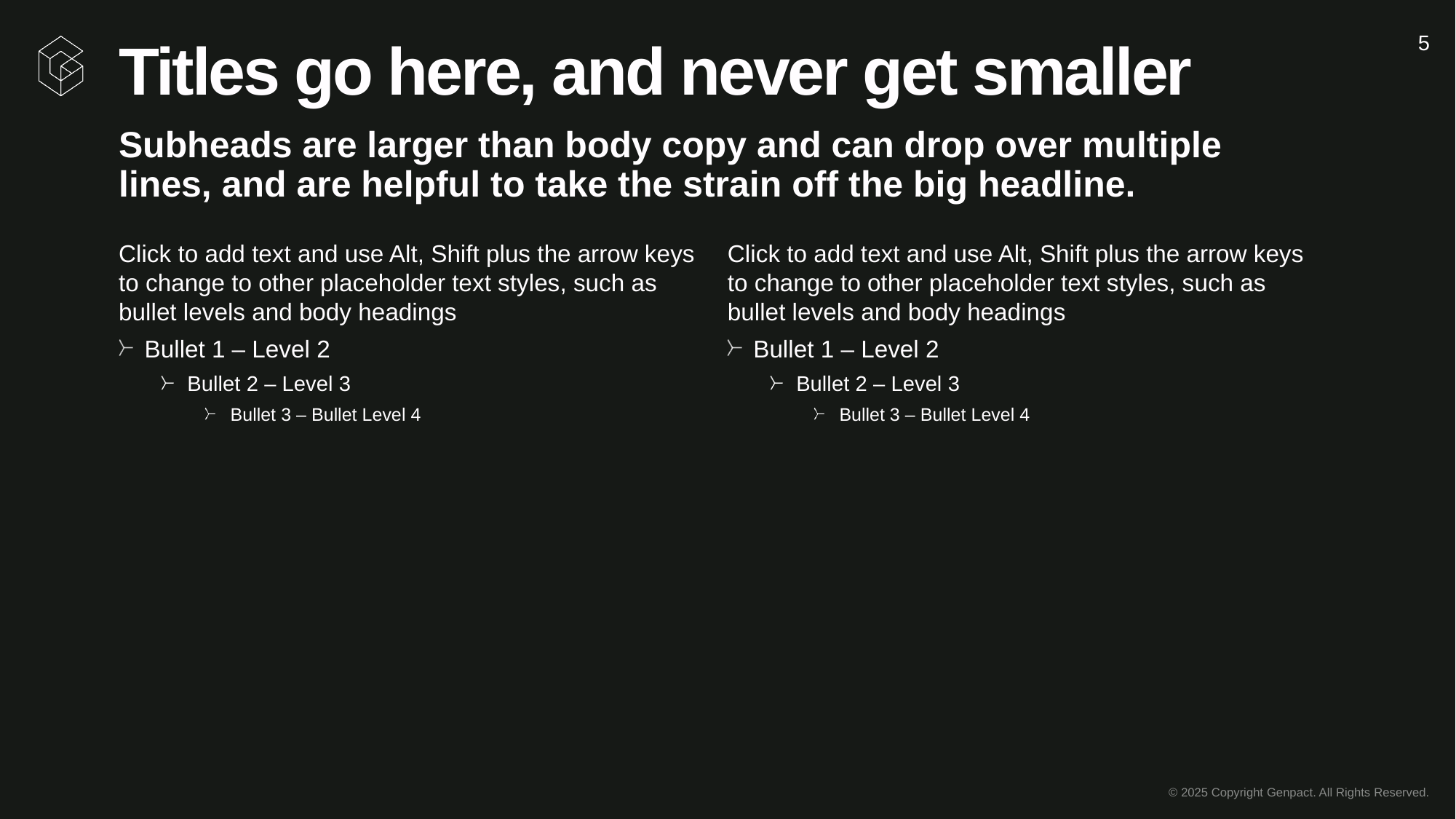

5
# Titles go here, and never get smaller
Subheads are larger than body copy and can drop over multiple lines, and are helpful to take the strain off the big headline.
Click to add text and use Alt, Shift plus the arrow keys to change to other placeholder text styles, such as bullet levels and body headings
Bullet 1 – Level 2
Bullet 2 – Level 3
Bullet 3 – Bullet Level 4
Click to add text and use Alt, Shift plus the arrow keys to change to other placeholder text styles, such as bullet levels and body headings
Bullet 1 – Level 2
Bullet 2 – Level 3
Bullet 3 – Bullet Level 4

© 2025 Copyright Genpact. All Rights Reserved.